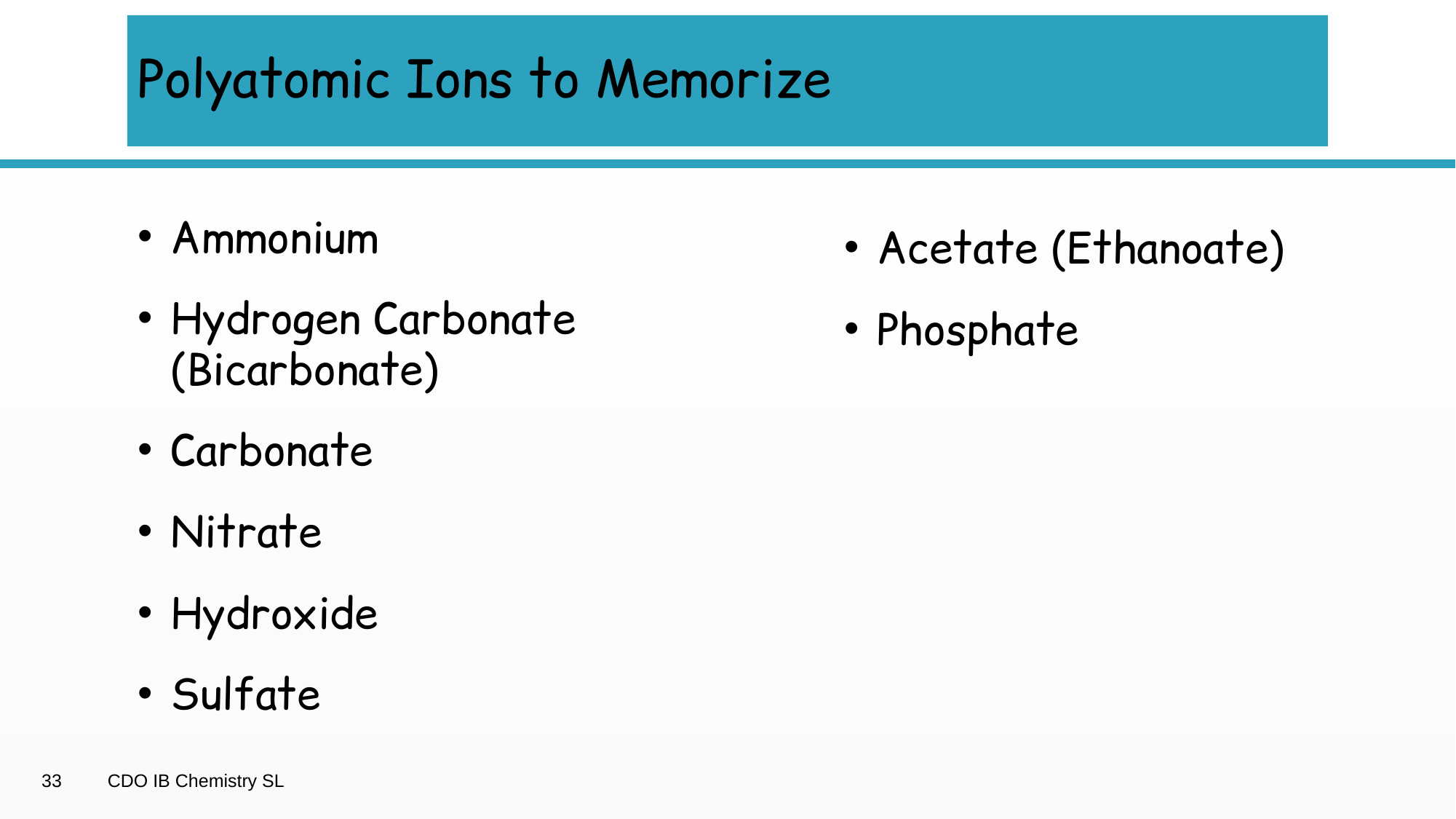

# Polyatomic Ions to Memorize
Ammonium
Hydrogen Carbonate (Bicarbonate)
Carbonate
Nitrate
Hydroxide
Sulfate

Acetate (Ethanoate)
Phosphate

33
CDO IB Chemistry SL